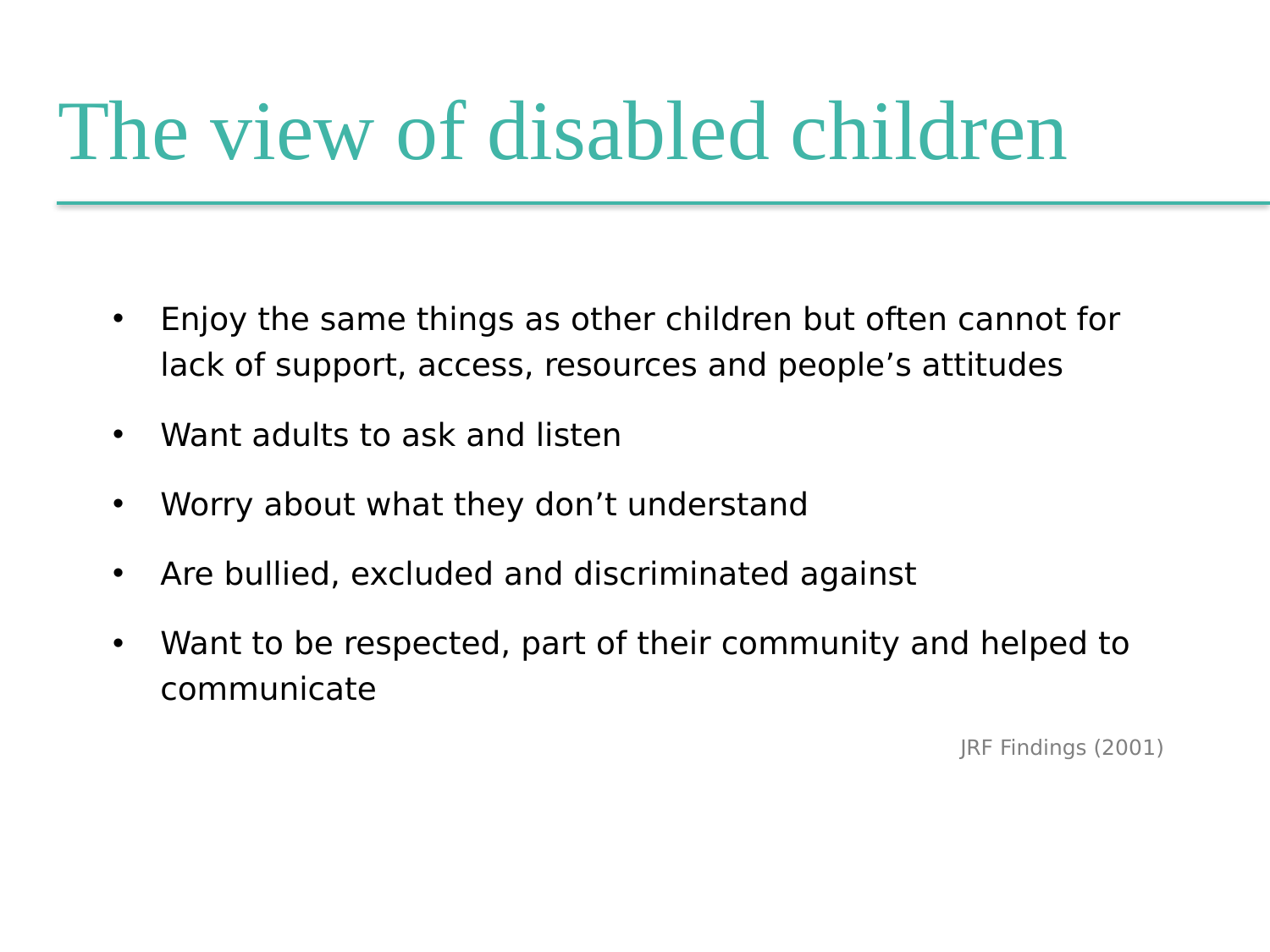

The view of disabled children
Enjoy the same things as other children but often cannot for lack of support, access, resources and people’s attitudes
Want adults to ask and listen
Worry about what they don’t understand
Are bullied, excluded and discriminated against
Want to be respected, part of their community and helped to communicate
JRF Findings (2001)